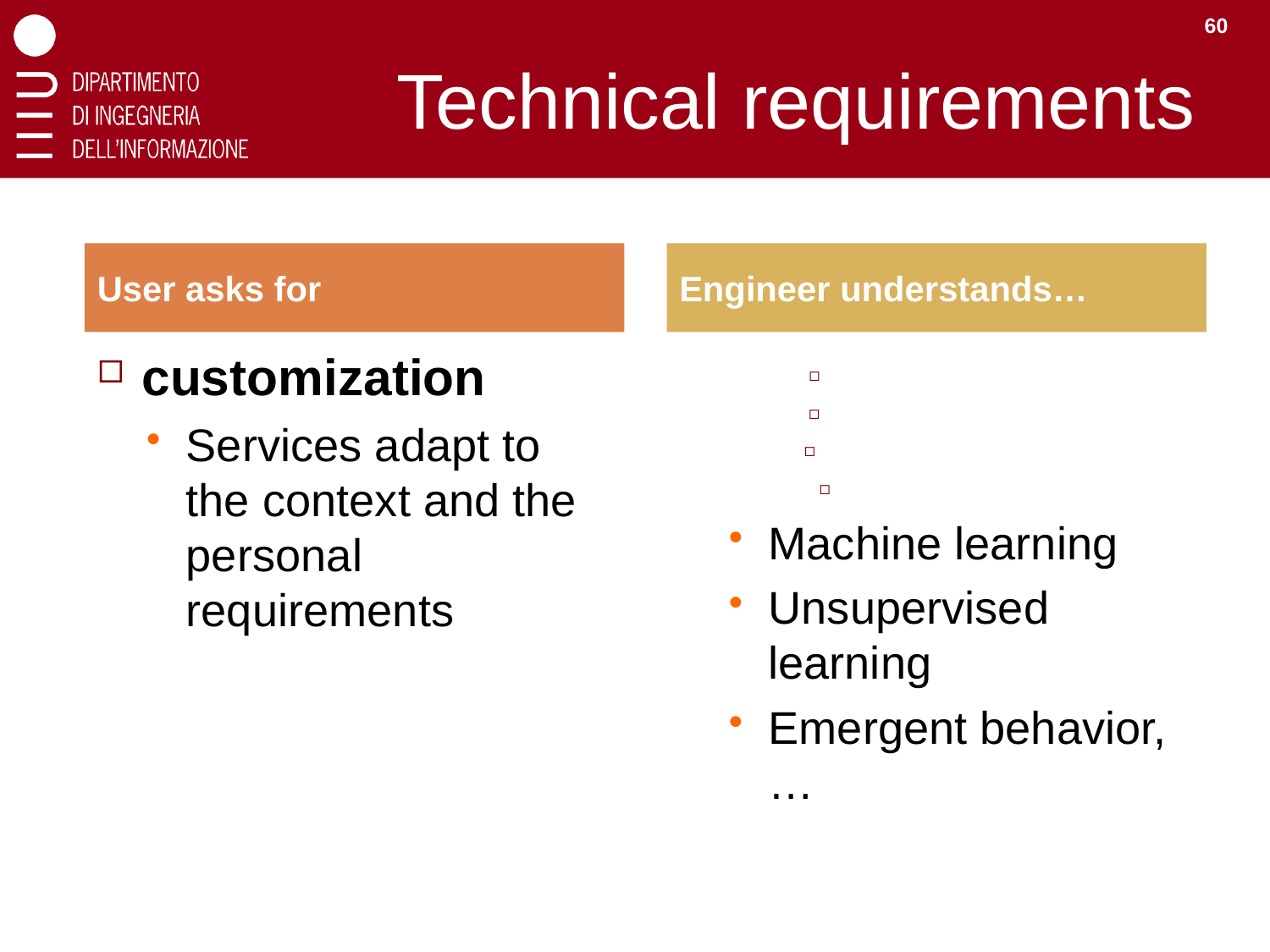

60
# Technical requirements
User asks for
Engineer understands…
customization
Services adapt to the context and the personal requirements
software adaptability
quality of experience
service differentiation
context awareness
Machine learning
Unsupervised learning
Emergent behavior, …